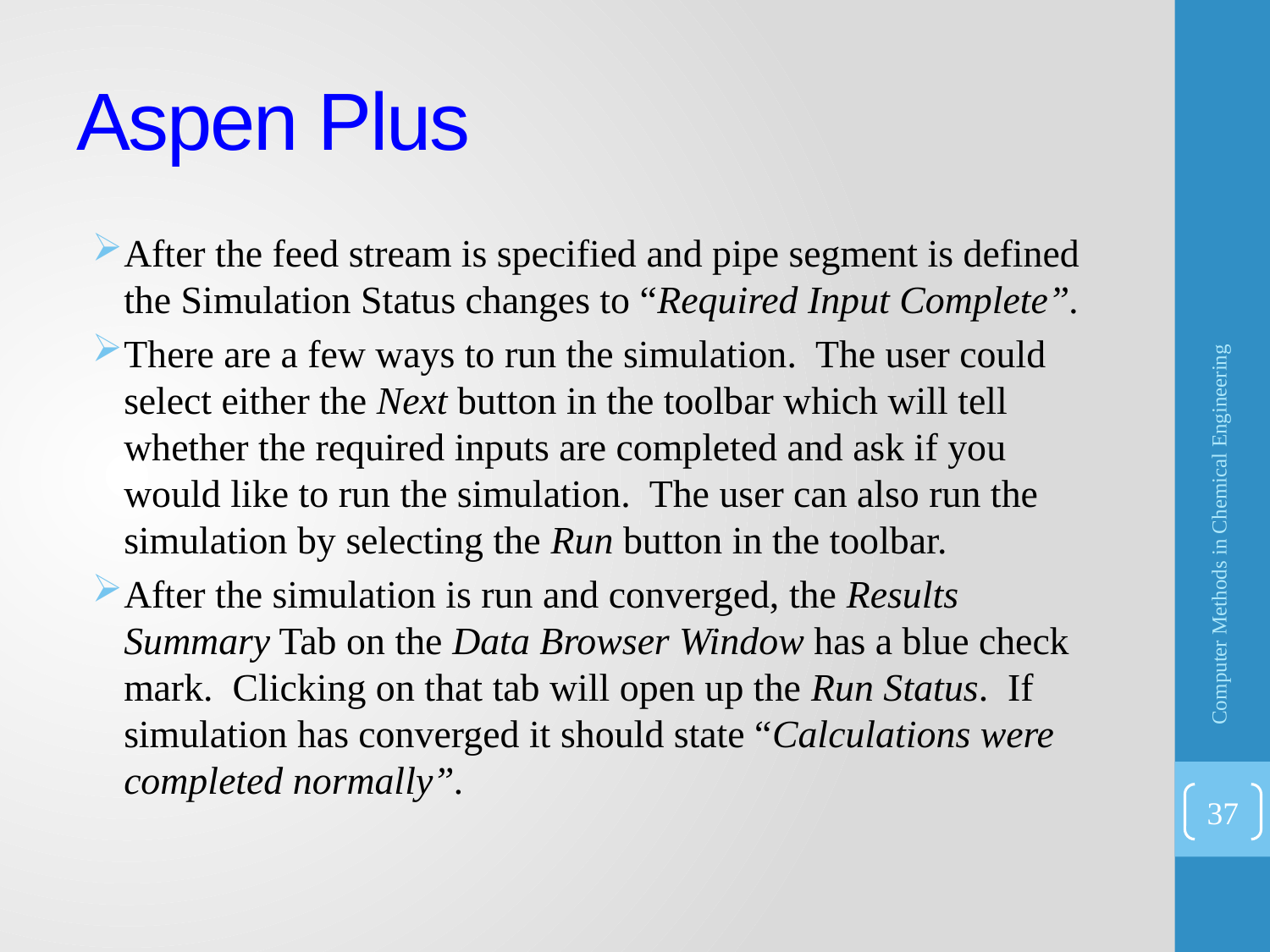

# Aspen Plus
After the feed stream is specified and pipe segment is defined the Simulation Status changes to “Required Input Complete”.
There are a few ways to run the simulation.  The user could select either the Next button in the toolbar which will tell whether the required inputs are completed and ask if you would like to run the simulation.  The user can also run the simulation by selecting the Run button in the toolbar.
After the simulation is run and converged, the Results Summary Tab on the Data Browser Window has a blue check mark.  Clicking on that tab will open up the Run Status.  If simulation has converged it should state “Calculations were completed normally”.

Computer Methods in Chemical Engineering
37